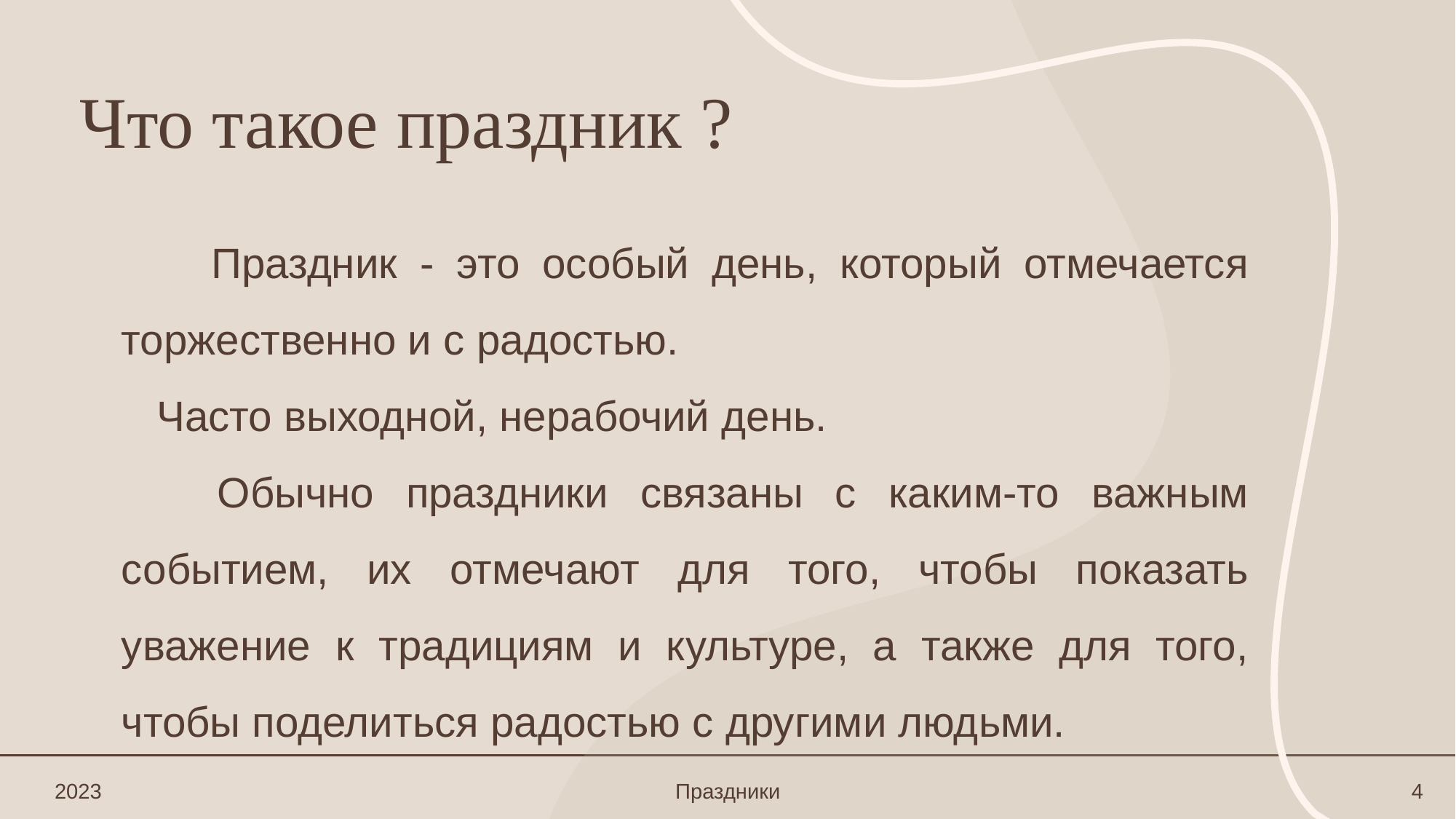

# Что такое праздник ?
    Праздник - это особый день, который отмечается торжественно и с радостью.
   Часто выходной, нерабочий день.
   Обычно праздники связаны с каким-то важным событием, их отмечают для того, чтобы показать уважение к традициям и культуре, а также для того, чтобы поделиться радостью с другими людьми.
2023
Праздники
4